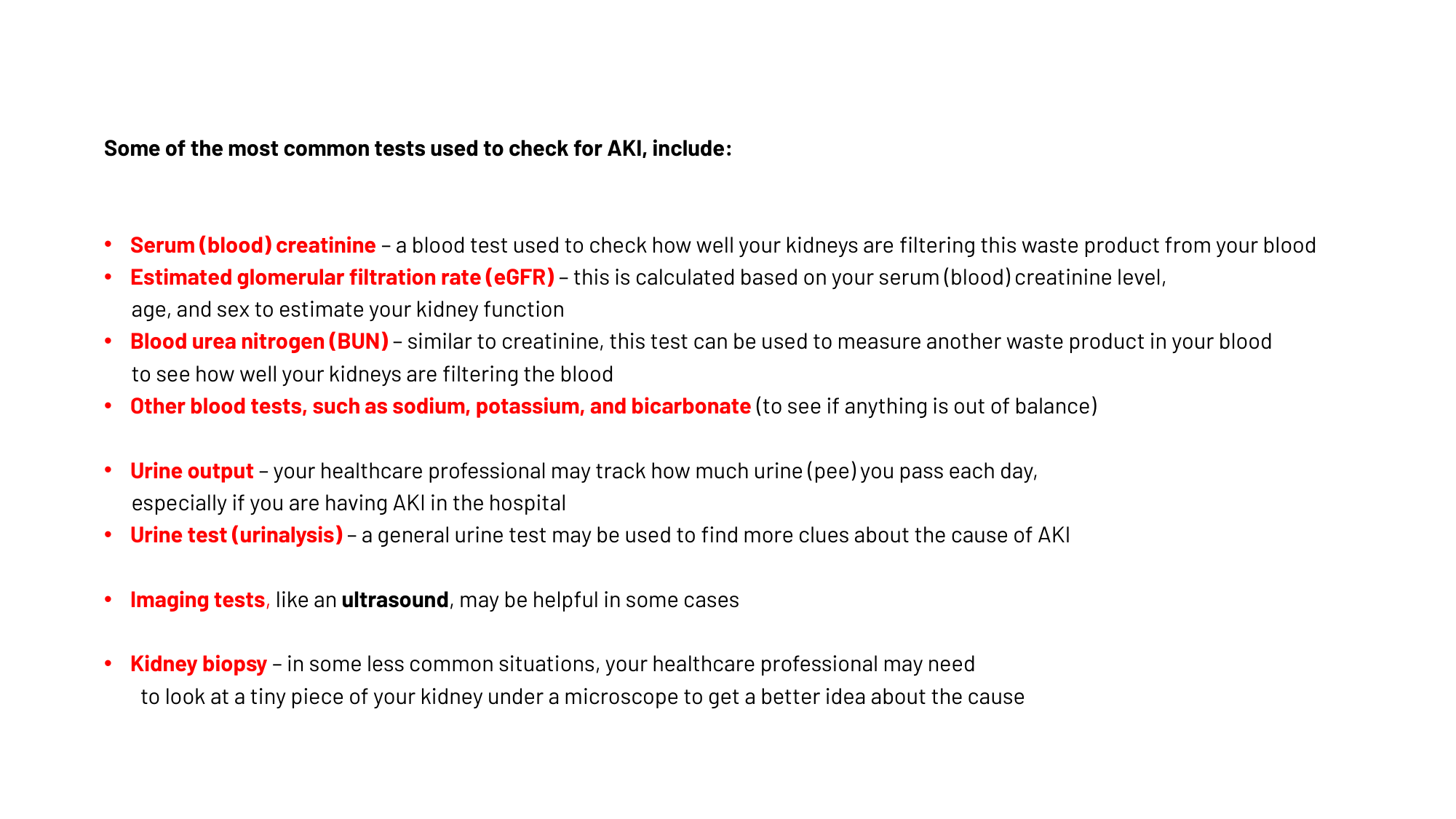

Some of the most common tests used to check for AKI, include:

Serum (blood) creatinine – a blood test used to check how well your kidneys are filtering this waste product from your blood
Estimated glomerular filtration rate (eGFR) – this is calculated based on your serum (blood) creatinine level,
      age, and sex to estimate your kidney function
Blood urea nitrogen (BUN) – similar to creatinine, this test can be used to measure another waste product in your blood
      to see how well your kidneys are filtering the blood
Other blood tests, such as sodium, potassium, and bicarbonate (to see if anything is out of balance)

Urine output – your healthcare professional may track how much urine (pee) you pass each day,
      especially if you are having AKI in the hospital
Urine test (urinalysis) – a general urine test may be used to find more clues about the cause of AKI

Imaging tests, like an ultrasound, may be helpful in some cases

Kidney biopsy – in some less common situations, your healthcare professional may need
        to look at a tiny piece of your kidney under a microscope to get a better idea about the cause